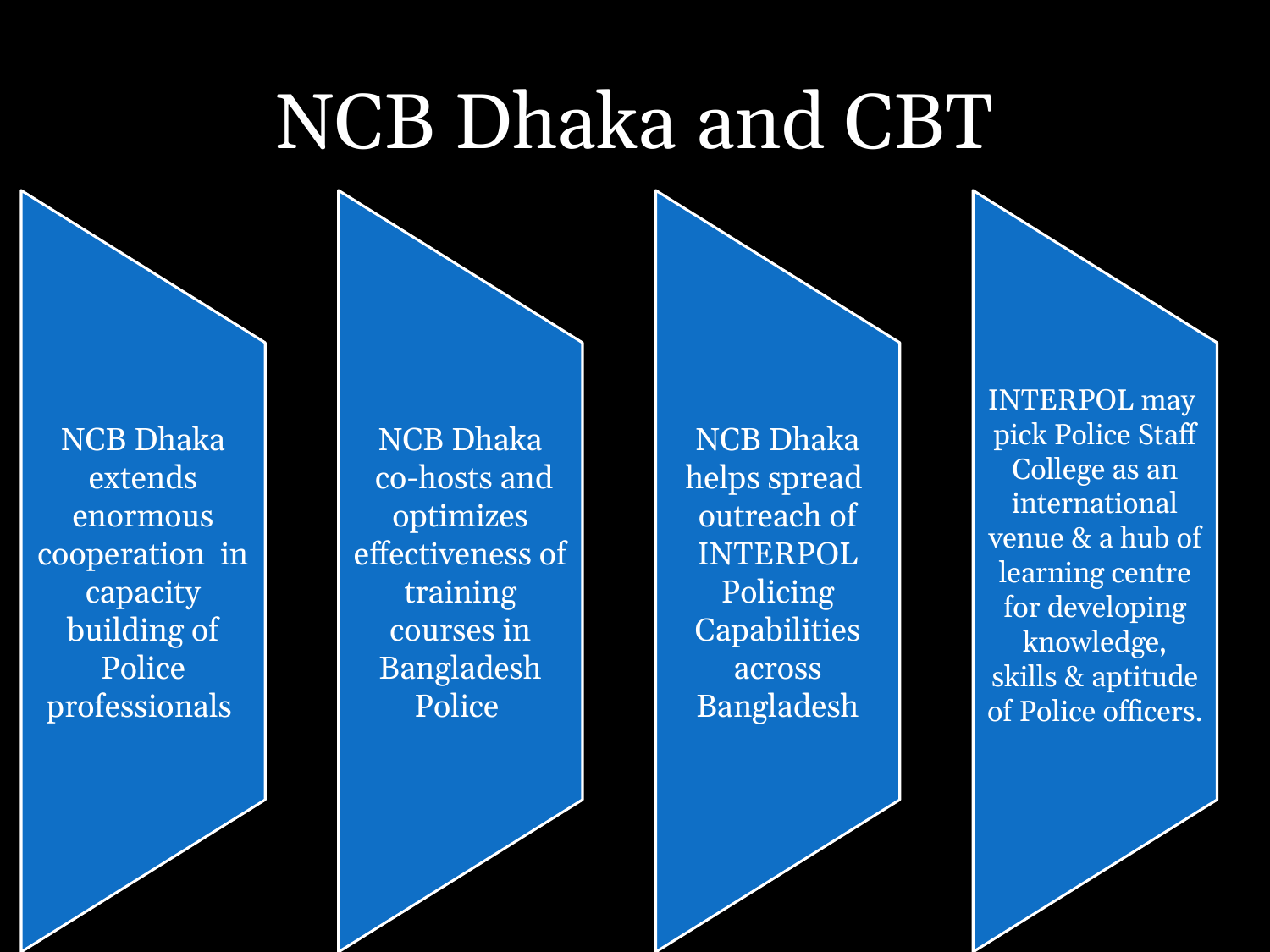

# NCB Dhaka and CBT
NCB Dhaka extends enormous cooperation  in capacity building of Police professionals
NCB Dhaka
 co-hosts and optimizes effectiveness of training courses in Bangladesh Police
NCB Dhaka helps spread  outreach of INTERPOL Policing Capabilities across Bangladesh
INTERPOL may  pick Police Staff College as an international venue & a hub of learning centre for developing knowledge, skills & aptitude of Police officers.